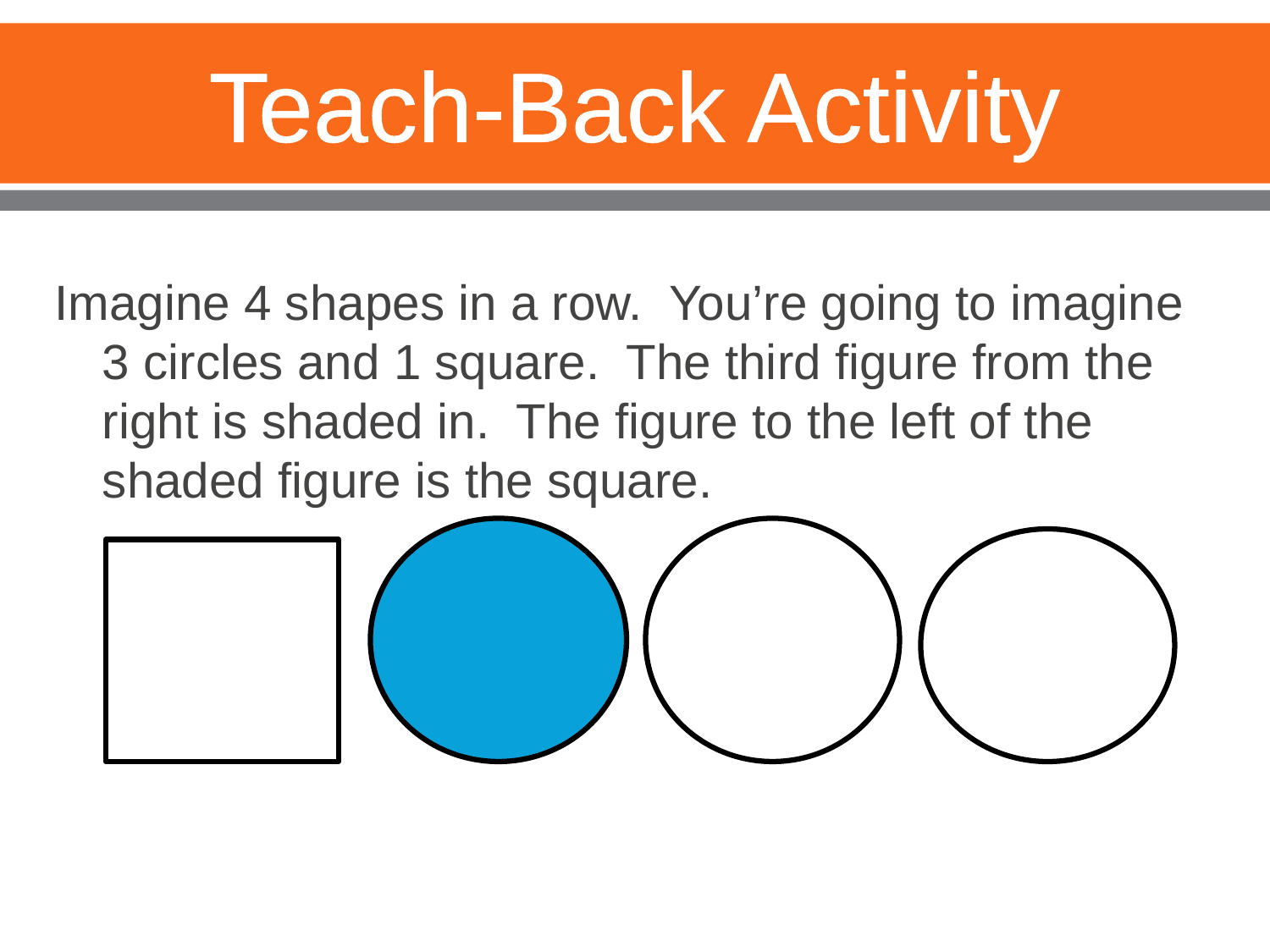

# Teach-Back Activity
Imagine 4 shapes in a row.  You’re going to imagine 3 circles and 1 square.  The third figure from the right is shaded in.  The figure to the left of the shaded figure is the square.